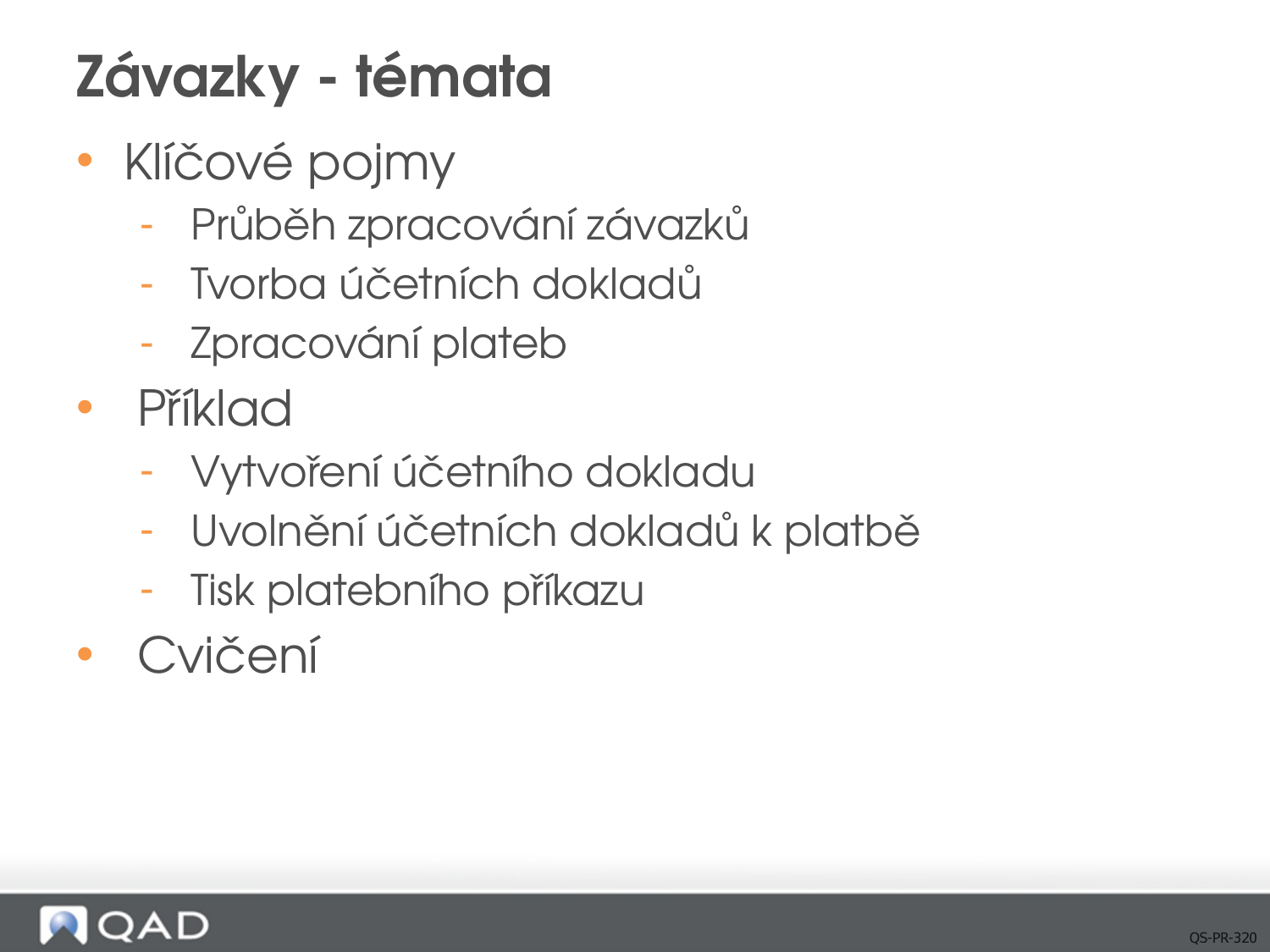

# Závazky - témata
Klíčové pojmy
 Průběh zpracování závazků
 Tvorba účetních dokladů
 Zpracování plateb
 Příklad
 Vytvoření účetního dokladu
 Uvolnění účetních dokladů k platbě
 Tisk platebního příkazu
 Cvičení

QS-PR-320